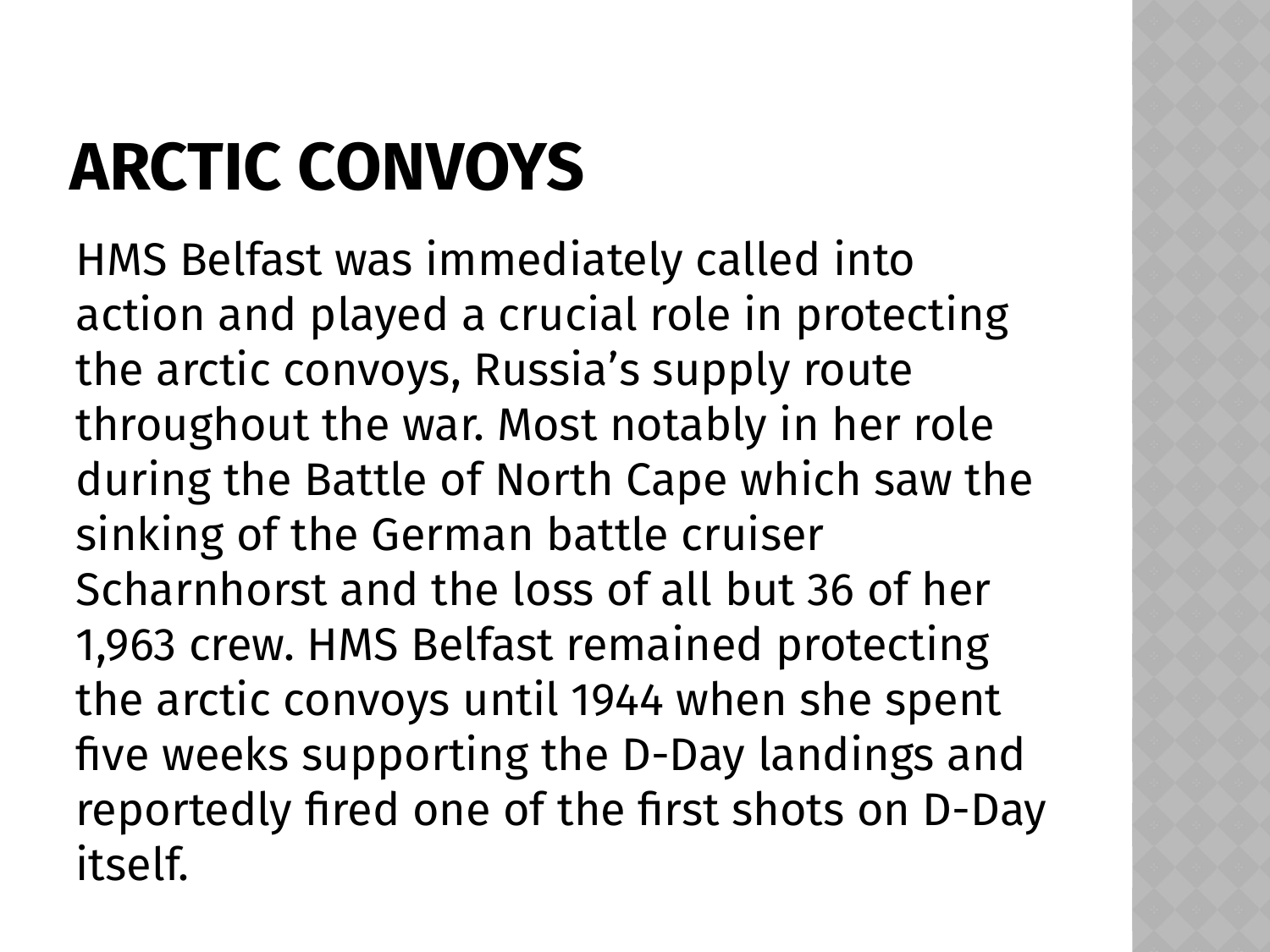

# ARCTIC CONVOYS
HMS Belfast was immediately called into action and played a crucial role in protecting the arctic convoys, Russia’s supply route throughout the war. Most notably in her role during the Battle of North Cape which saw the sinking of the German battle cruiser Scharnhorst and the loss of all but 36 of her 1,963 crew. HMS Belfast remained protecting the arctic convoys until 1944 when she spent five weeks supporting the D-Day landings and reportedly fired one of the first shots on D-Day itself.